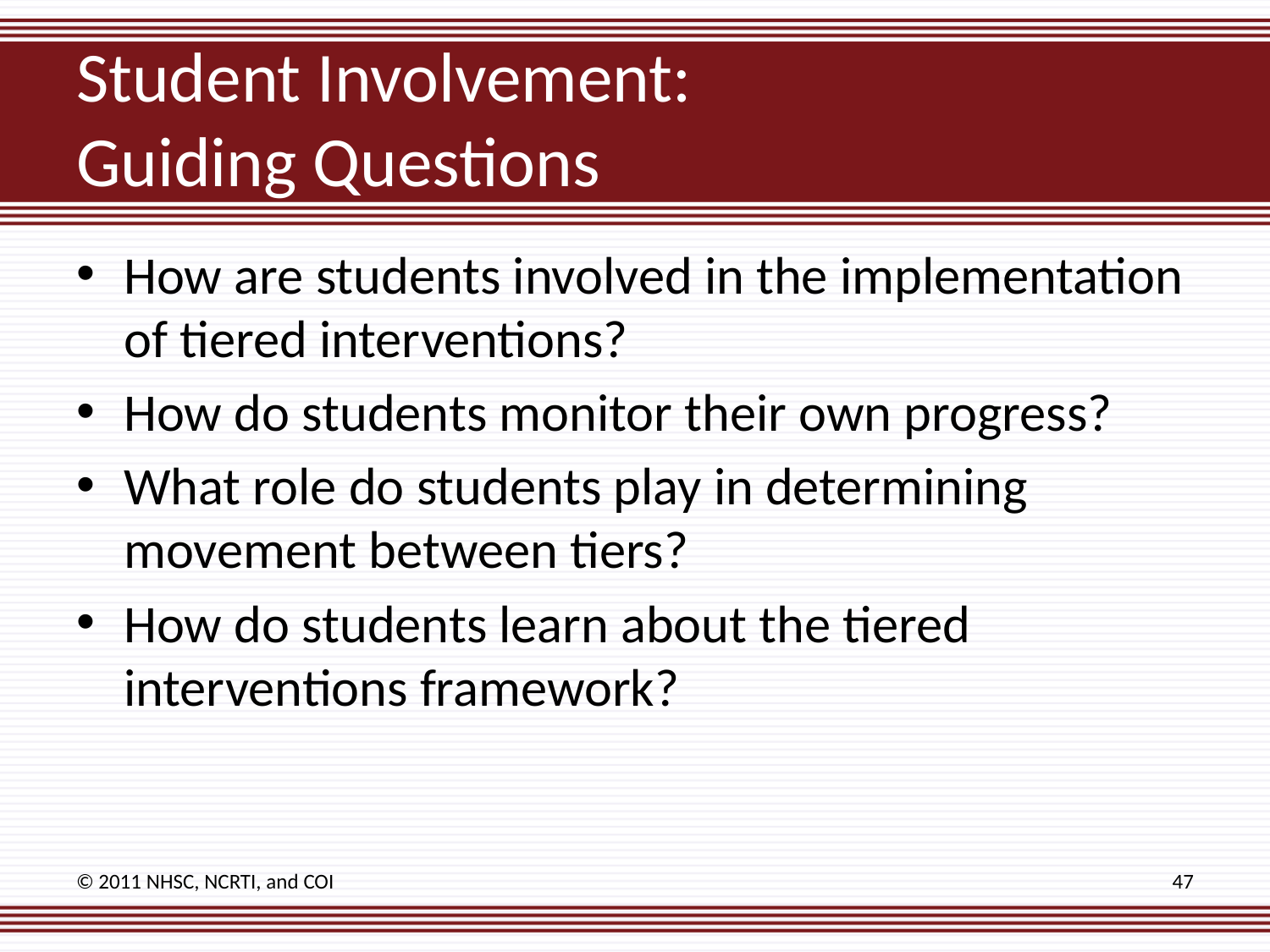

# Student Involvement: Guiding Questions
How are students involved in the implementation of tiered interventions?
How do students monitor their own progress?
What role do students play in determining movement between tiers?
How do students learn about the tiered interventions framework?
© 2011 NHSC, NCRTI, and COI
47